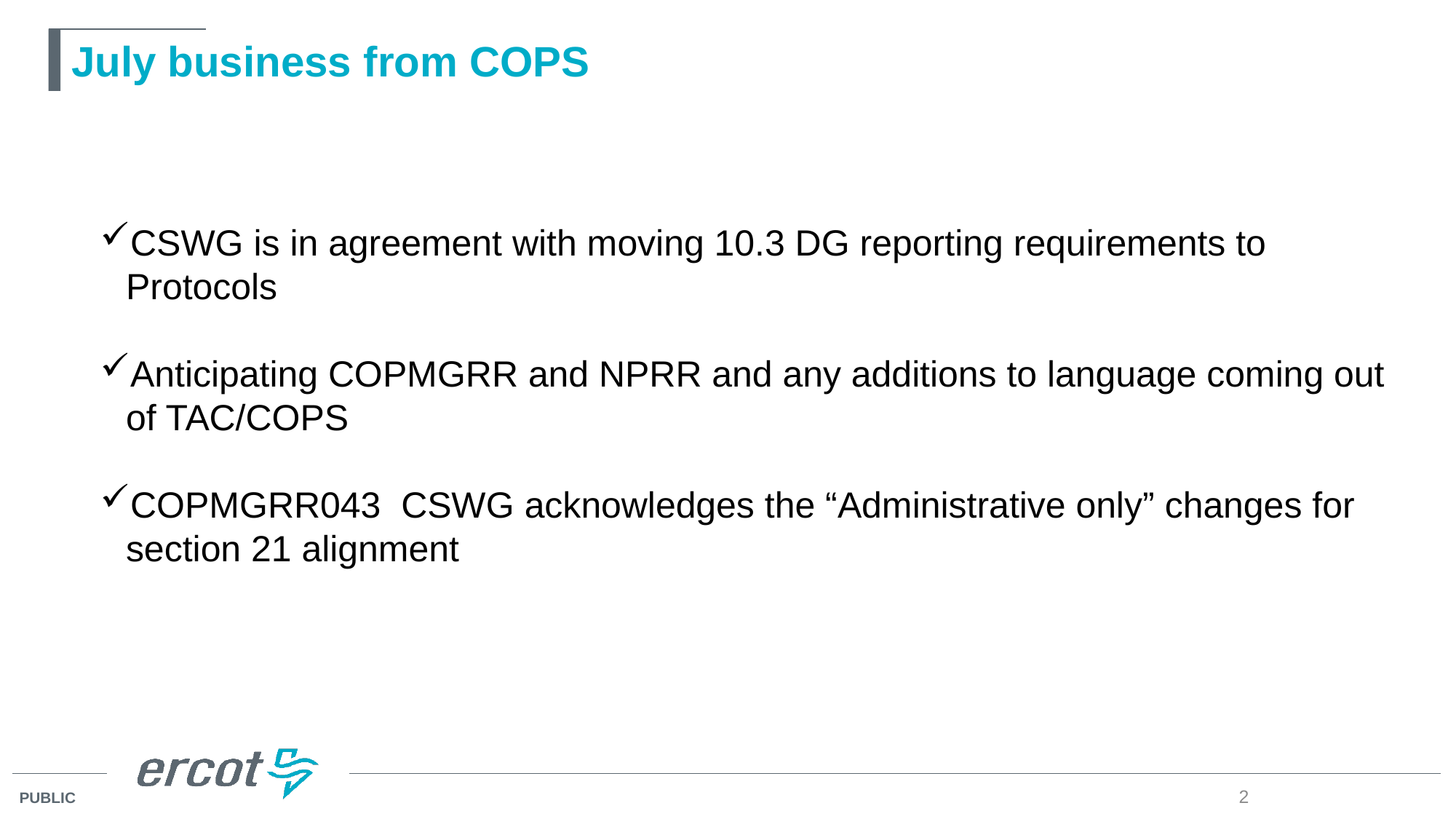

# July business from COPS
CSWG is in agreement with moving 10.3 DG reporting requirements to Protocols

Anticipating COPMGRR and NPRR and any additions to language coming out of TAC/COPS

COPMGRR043  CSWG acknowledges the “Administrative only” changes for section 21 alignment

2